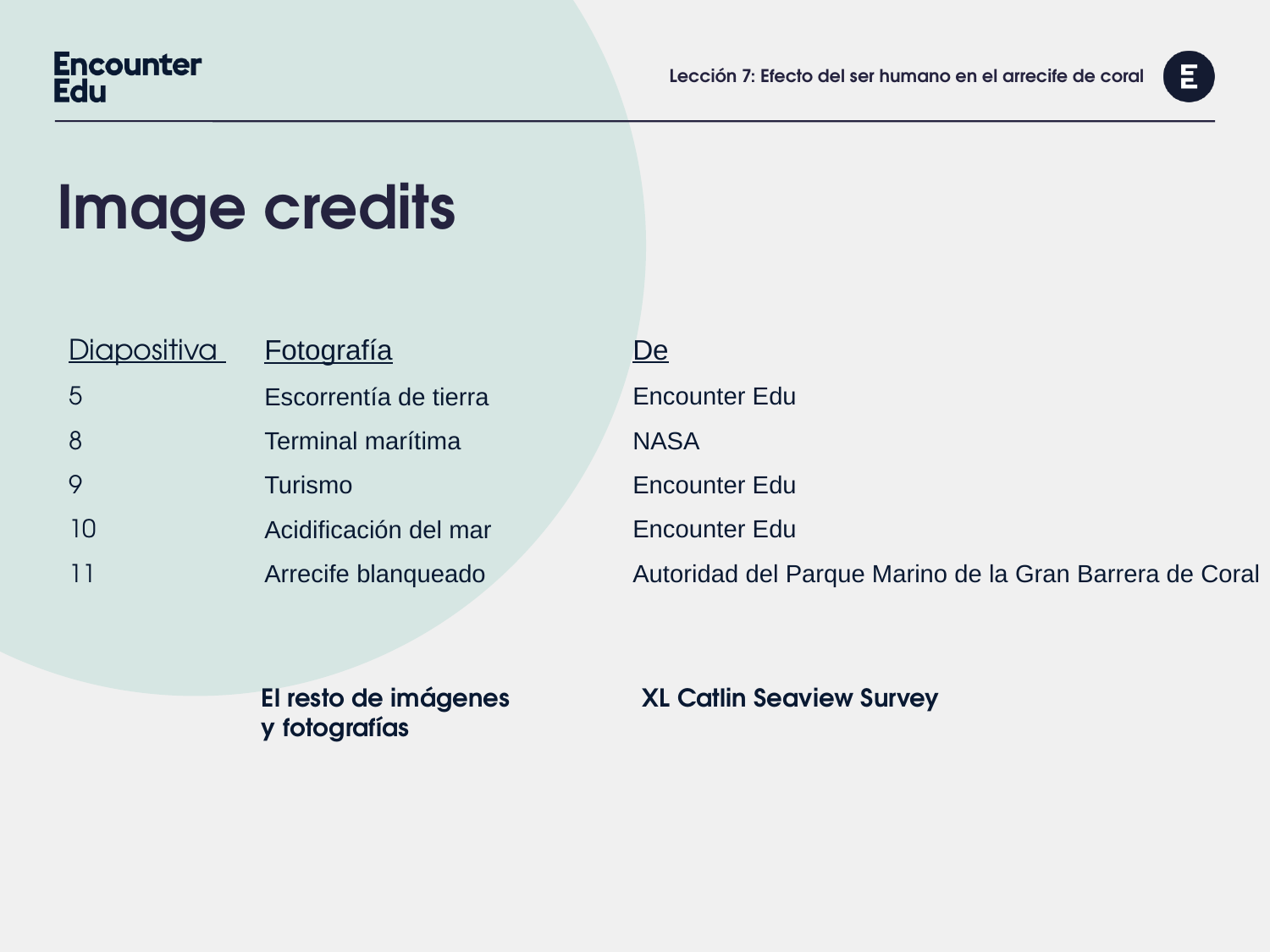

# Lección 7: Efecto del ser humano en el arrecife de coral
Diapositiva
5
8
9
10
11
De
Encounter Edu
NASA
Encounter Edu
Encounter Edu
Autoridad del Parque Marino de la Gran Barrera de Coral

Fotografía
Escorrentía de tierra
Terminal marítima
Turismo
Acidificación del mar
Arrecife blanqueado
El resto de imágenes   	XL Catlin Seaview Survey
y fotografías